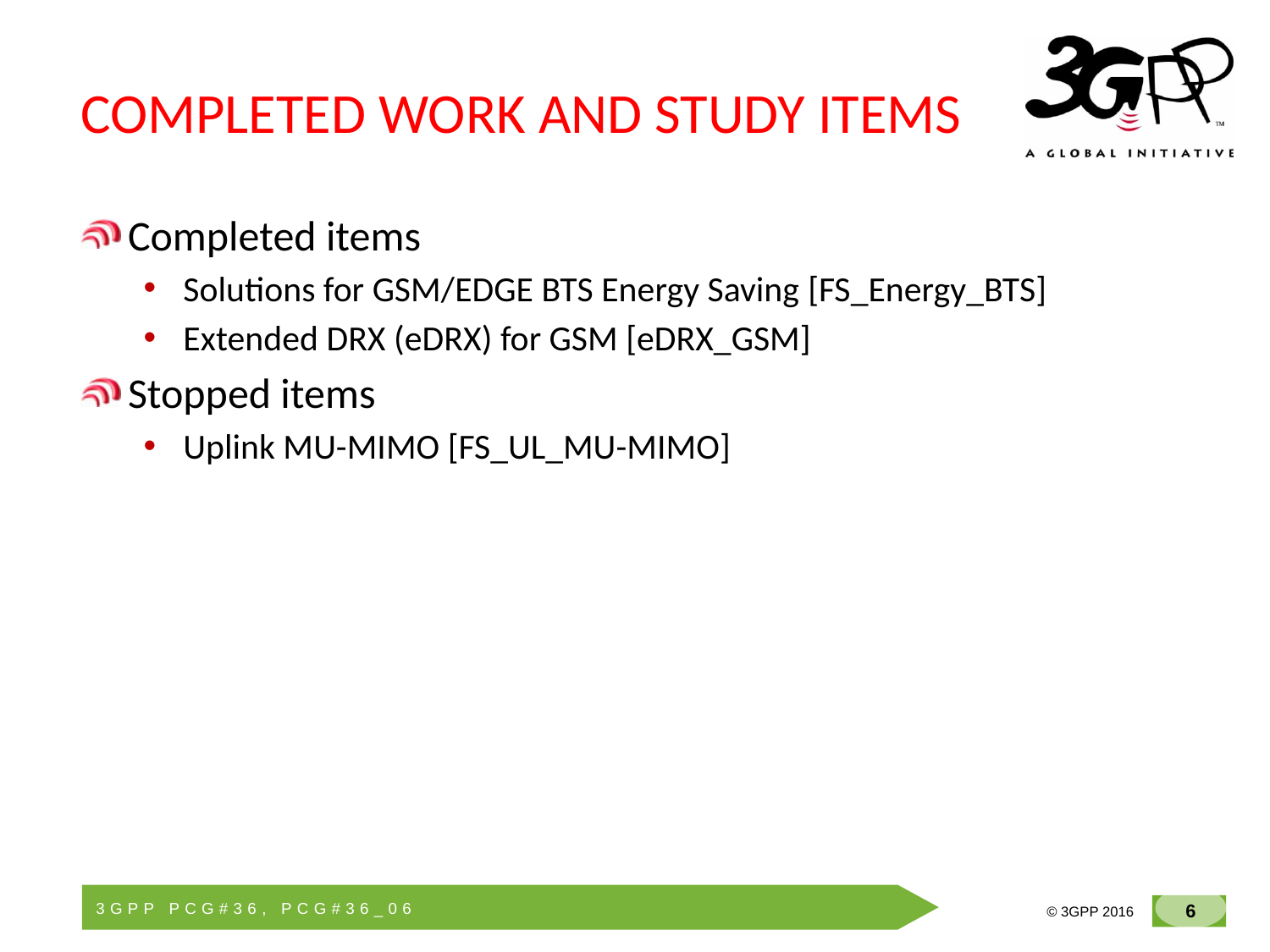

# COMPLETED WORK AND STUDY ITEMS
Completed items
Solutions for GSM/EDGE BTS Energy Saving [FS_Energy_BTS]
Extended DRX (eDRX) for GSM [eDRX_GSM]
Stopped items
Uplink MU-MIMO [FS_UL_MU-MIMO]